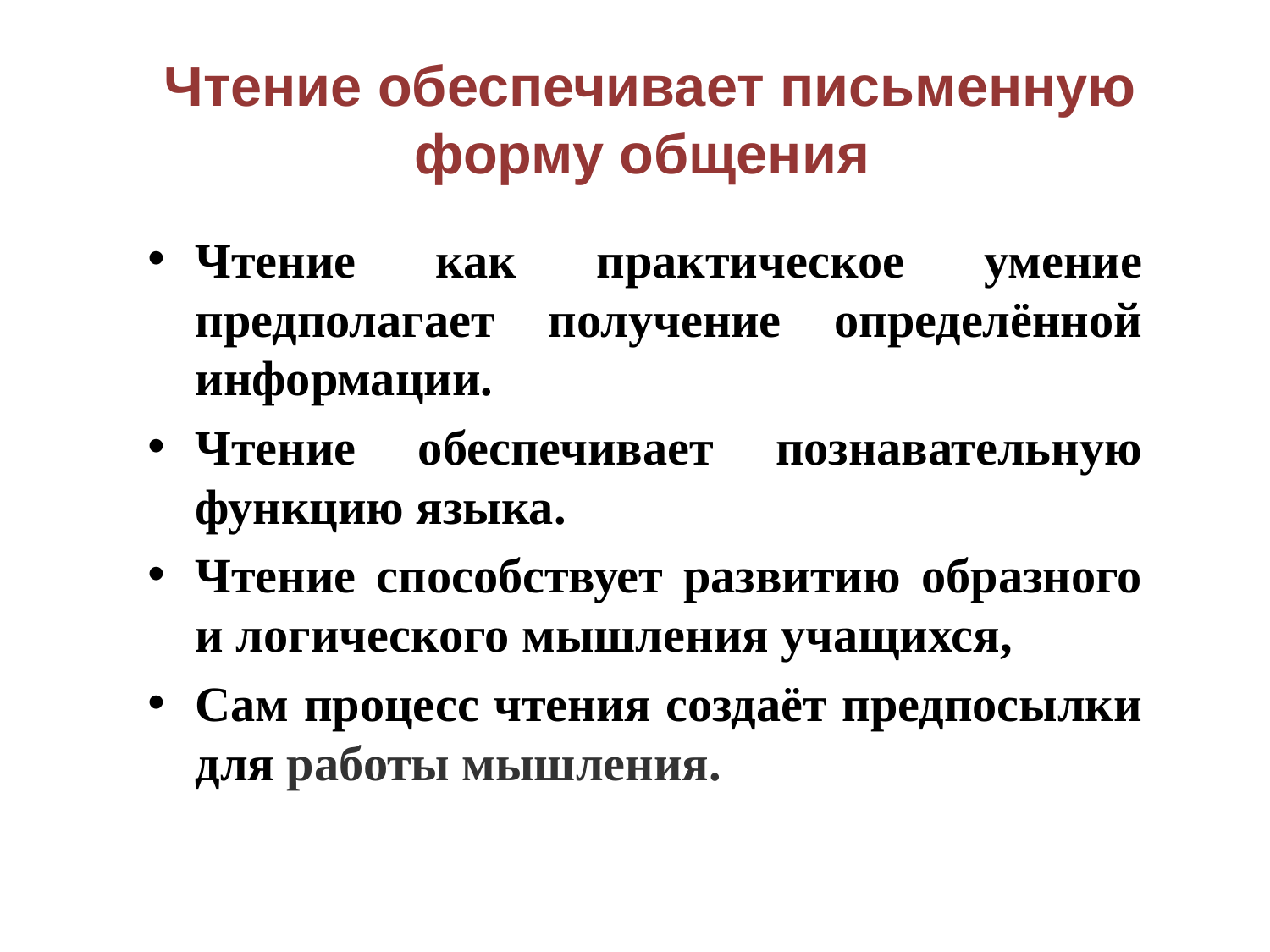

# Чтение обеспечивает письменную форму общения
Чтение как практическое умение предполагает получение определённой информации.
Чтение обеспечивает познавательную функцию языка.
Чтение способствует развитию образного и логического мышления учащихся,
Сам процесс чтения создаёт предпосылки для работы мышления.